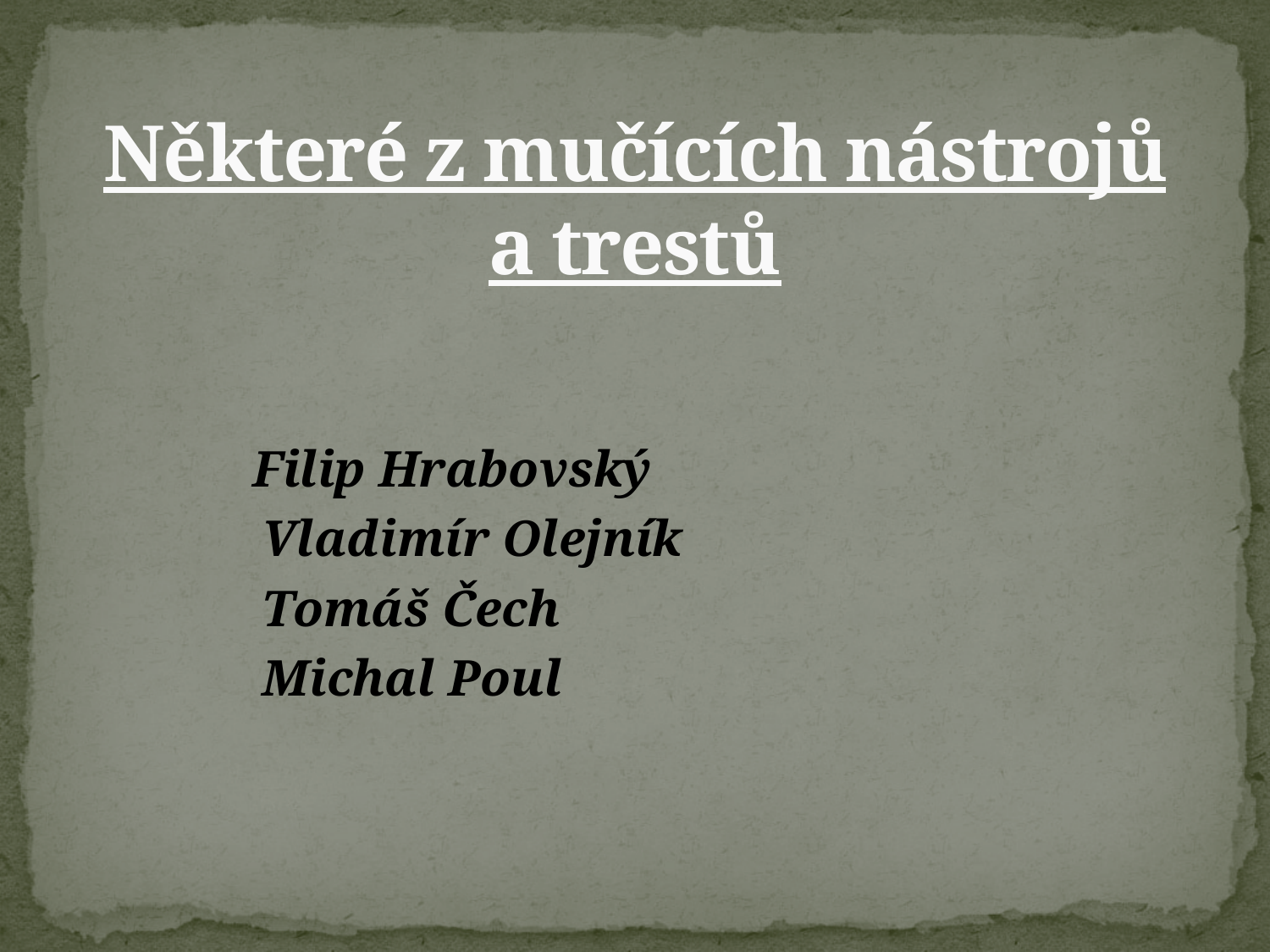

# Některé z mučících nástrojů a trestů

            Filip Hrabovský
   		Vladimír Olejník
		Tomáš Čech
		Michal Poul